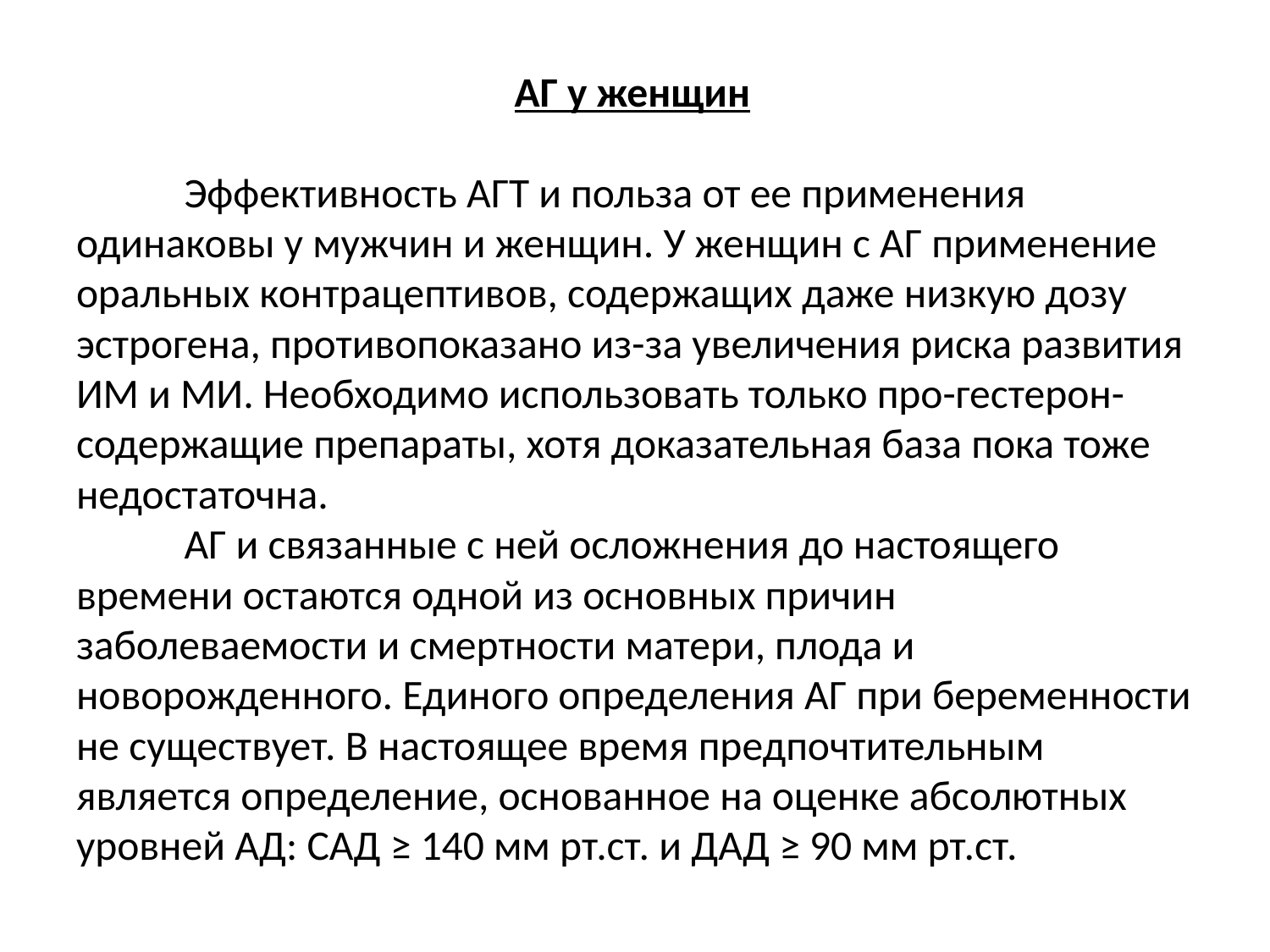

# АГ у женщин Эффективность АГТ и польза от ее применения одинаковы у мужчин и женщин. У женщин с АГ применение оральных контрацептивов, содержащих даже низкую дозу эстрогена, противопоказано из-за увеличения риска развития ИМ и МИ. Необходимо использовать только про-гестерон-содержащие препараты, хотя доказательная база пока тоже недостаточна. АГ и связанные с ней осложнения до настоящего времени остаются одной из основных причин заболеваемости и смертности матери, плода и новорожденного. Единого определения АГ при беременности не существует. В настоящее время предпочтительным является определение, основанное на оценке абсолютных уровней АД: САД ≥ 140 мм рт.ст. и ДАД ≥ 90 мм рт.ст.